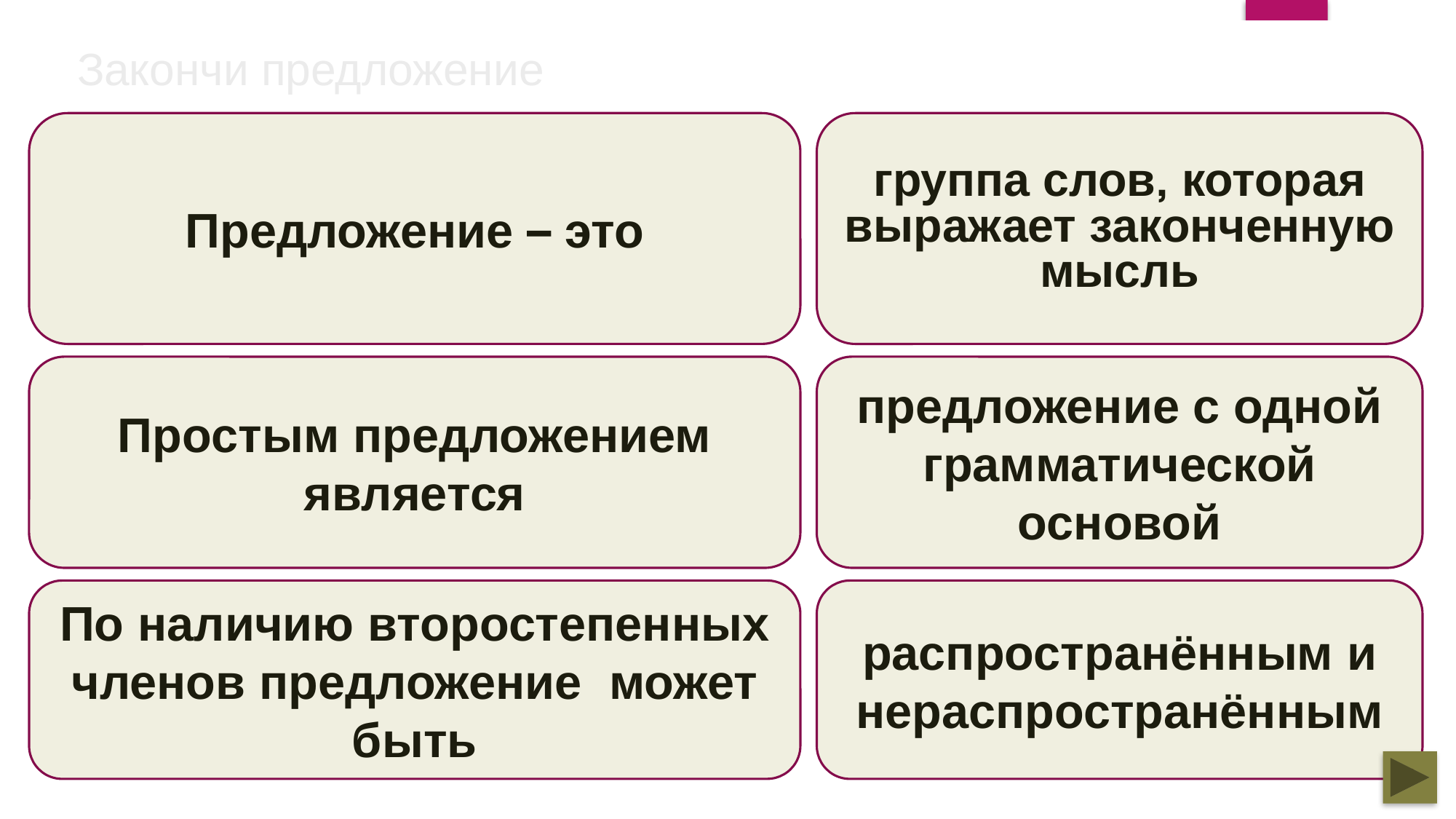

# Закончи предложение
Предложение – это
группа слов, которая выражает законченную мысль
Простым предложением является
предложение с одной грамматической основой
По наличию второстепенных членов предложение  может быть
распространённым и нераспространённым